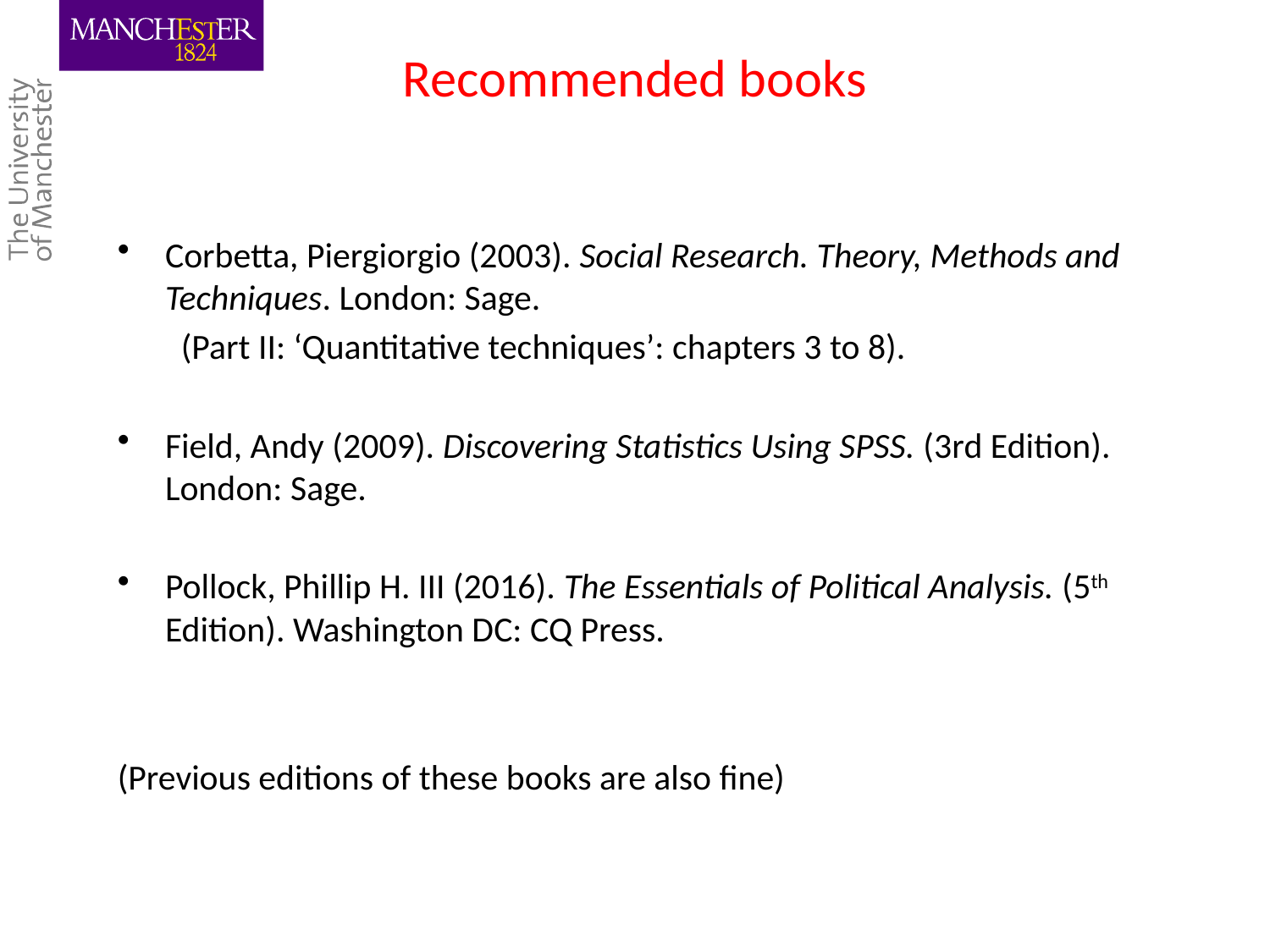

# Recommended books
Corbetta, Piergiorgio (2003). Social Research. Theory, Methods and Techniques. London: Sage.
(Part II: ‘Quantitative techniques’: chapters 3 to 8).

Field, Andy (2009). Discovering Statistics Using SPSS. (3rd Edition). London: Sage.

Pollock, Phillip H. III (2016). The Essentials of Political Analysis. (5th Edition). Washington DC: CQ Press.

(Previous editions of these books are also fine)